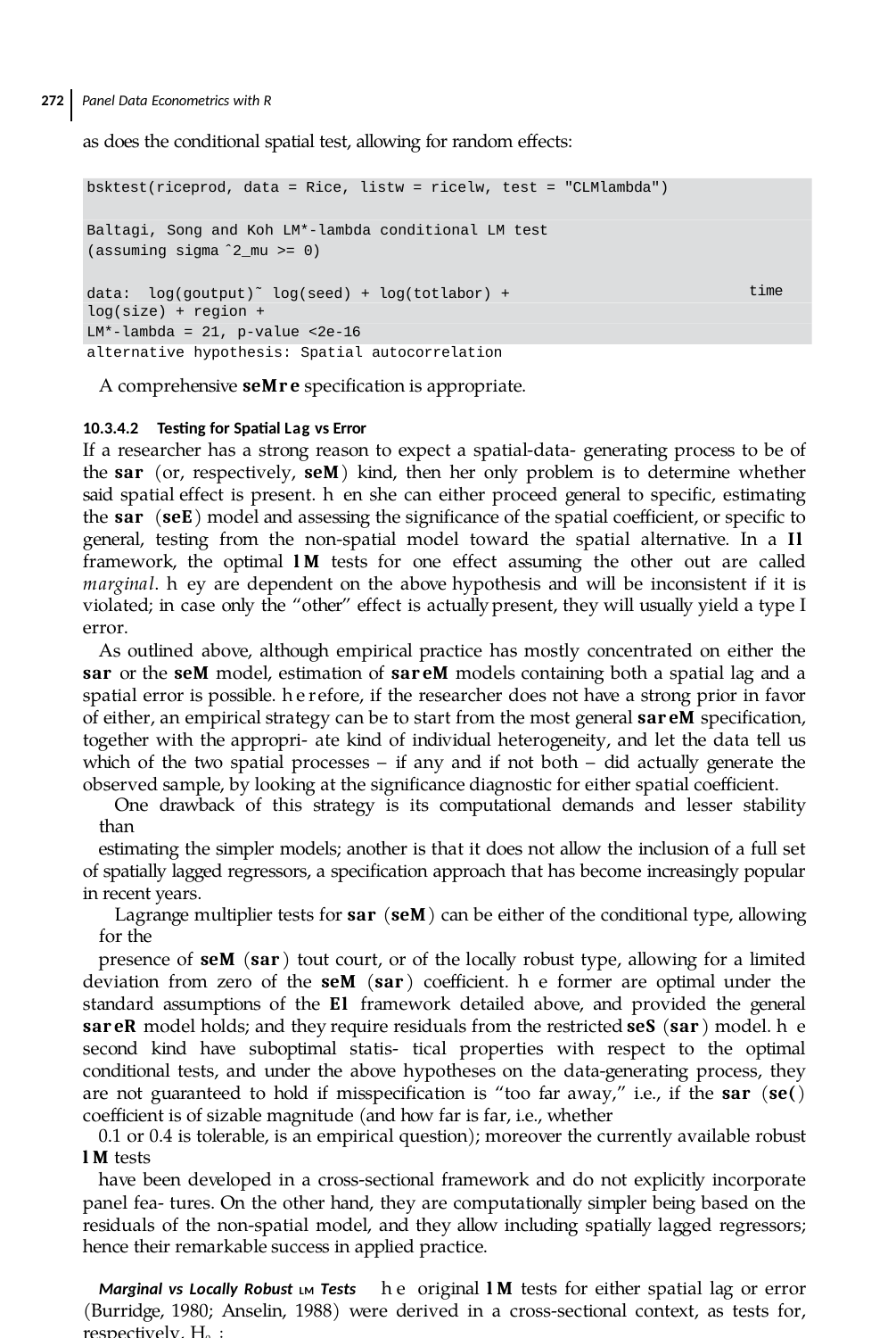

272  Panel Data Econometrics with R

as does the conditional spatial test, allowing for random effects:

bsktest(riceprod, data = Rice, listw = ricelw, test = "CLMlambda")

Baltagi, Song and Koh LM*-lambda conditional LM test (assuming sigma ̂ 2_mu >= 0)

data: log(goutput) ̃ log(seed) + log(totlabor) + log(size) + region +
LM*-lambda = 21, p-value <2e-16
alternative hypothesis: Spatial autocorrelation

time

A comprehensive semre speciﬁcation is appropriate.

10.3.4.2  Testing for Spatial Lag vs Error
If a researcher has a strong reason to expect a spatial-data- generating process to be of the sar (or, respectively, sem) kind, then her only problem is to determine whether said spatial effect is present. hen she can either proceed general to speciﬁc, estimating the sar  (sem) model and assessing the signiﬁcance of the spatial coeﬃcient, or speciﬁc to general, testing from the non-spatial model toward the spatial alternative. In a ml framework, the optimal lm tests for one effect assuming the other out are called marginal. hey are dependent on the above hypothesis and will be inconsistent if it is violated; in case only the “other” effect is actually present, they will usually yield a type I error.
As outlined above, although empirical practice has mostly concentrated on either the sar or the sem model, estimation of sarem models containing both a spatial lag and a spatial error is possible. herefore, if the researcher does not have a strong prior in favor of either, an empirical strategy can be to start from the most general sarem speciﬁcation, together with the appropri- ate kind of individual heterogeneity, and let the data tell us which of the two spatial processes – if any and if not both – did actually generate the observed sample, by looking at the signiﬁcance diagnostic for either spatial coeﬃcient.
One drawback of this strategy is its computational demands and lesser stability than
estimating the simpler models; another is that it does not allow the inclusion of a full set of spatially lagged regressors, a speciﬁcation approach that has become increasingly popular in recent years.
Lagrange multiplier tests for sar (sem) can be either of the conditional type, allowing for the
presence of sem (sar) tout court, or of the locally robust type, allowing for a limited deviation from zero of the sem (sar) coeﬃcient. he former are optimal under the standard assumptions of the ml framework detailed above, and provided the general sarem model holds; and they require residuals from the restricted sem (sar) model. he second kind have suboptimal statis- tical properties with respect to the optimal conditional tests, and under the above hypotheses on the data-generating process, they are not guaranteed to hold if misspeciﬁcation is “too far away,” i.e., if the sar (sem) coeﬃcient is of sizable magnitude (and how far is far, i.e., whether
0.1 or 0.4 is tolerable, is an empirical question); moreover the currently available robust lm tests
have been developed in a cross-sectional framework and do not explicitly incorporate panel fea- tures. On the other hand, they are computationally simpler being based on the residuals of the non-spatial model, and they allow including spatially lagged regressors; hence their remarkable success in applied practice.

Marginal vs Locally Robust LM Tests    he original lm tests for either spatial lag or error (Burridge, 1980; Anselin, 1988) were derived in a cross-sectional context, as tests for, respectively, H0  ∶